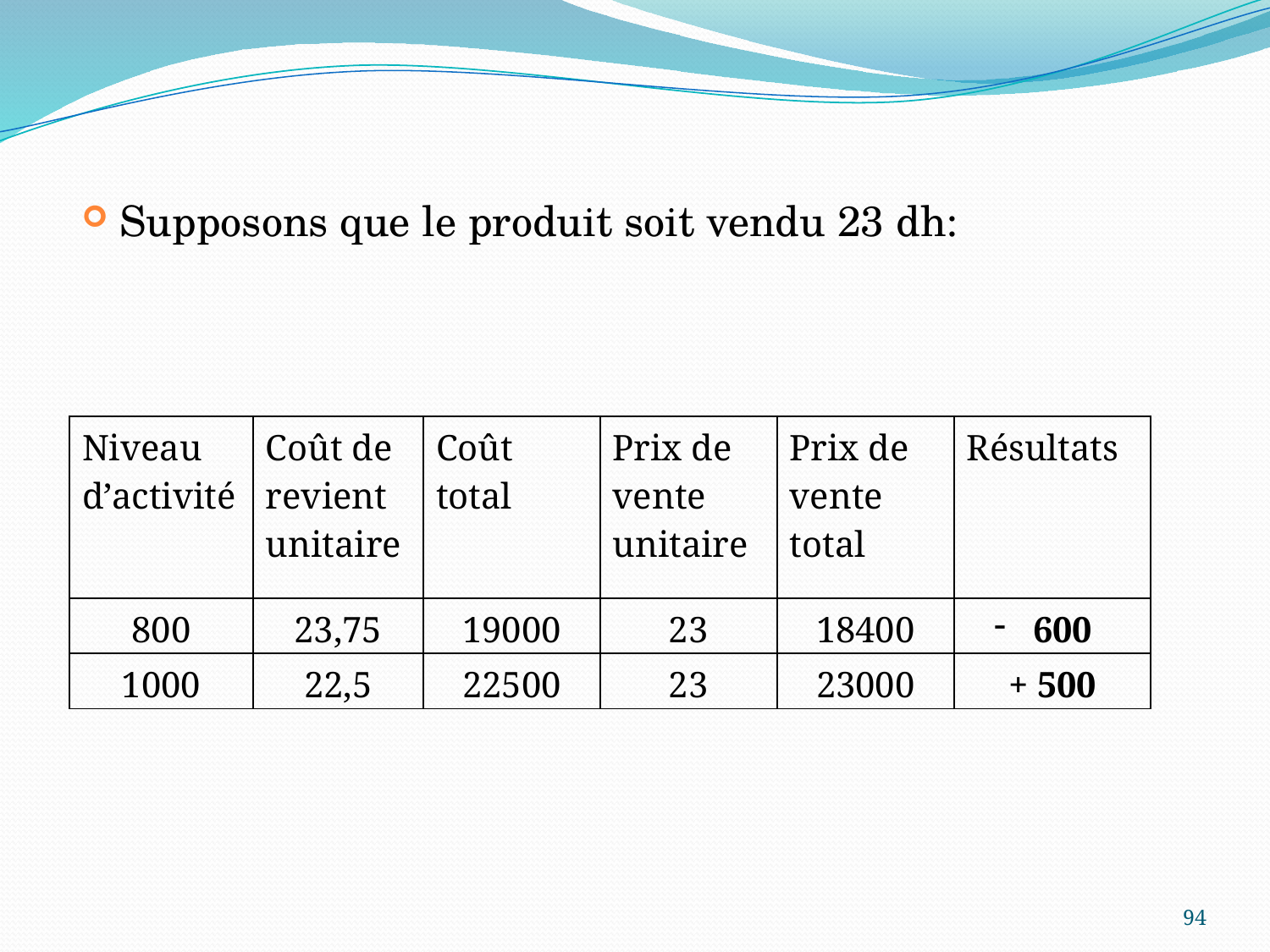

Supposons que le produit soit vendu 23 dh:
| Niveau d’activité | Coût de revient unitaire | Coût total | Prix de vente unitaire | Prix de vente total | Résultats |
| --- | --- | --- | --- | --- | --- |
| 800 | 23,75 | 19000 | 23 | 18400 | 600 |
| 1000 | 22,5 | 22500 | 23 | 23000 | + 500 |
94